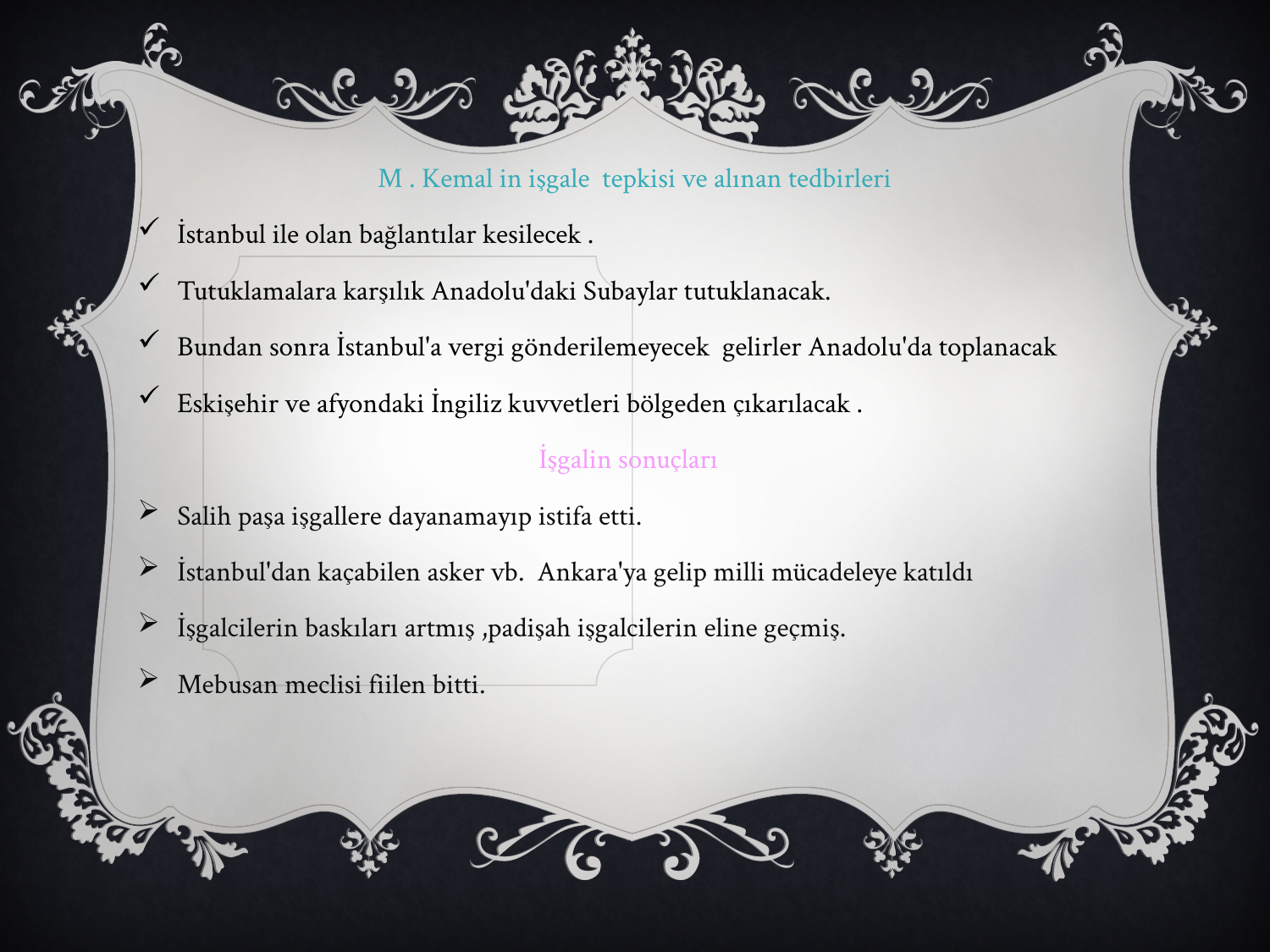

M . Kemal in işgale  tepkisi ve alınan tedbirleri
İstanbul ile olan bağlantılar kesilecek .
Tutuklamalara karşılık Anadolu'daki Subaylar tutuklanacak.
Bundan sonra İstanbul'a vergi gönderilemeyecek  gelirler Anadolu'da toplanacak
Eskişehir ve afyondaki İngiliz kuvvetleri bölgeden çıkarılacak .
İşgalin sonuçları
Salih paşa işgallere dayanamayıp istifa etti.
İstanbul'dan kaçabilen asker vb.  Ankara'ya gelip milli mücadeleye katıldı
İşgalcilerin baskıları artmış ,padişah işgalcilerin eline geçmiş.
Mebusan meclisi fiilen bitti.